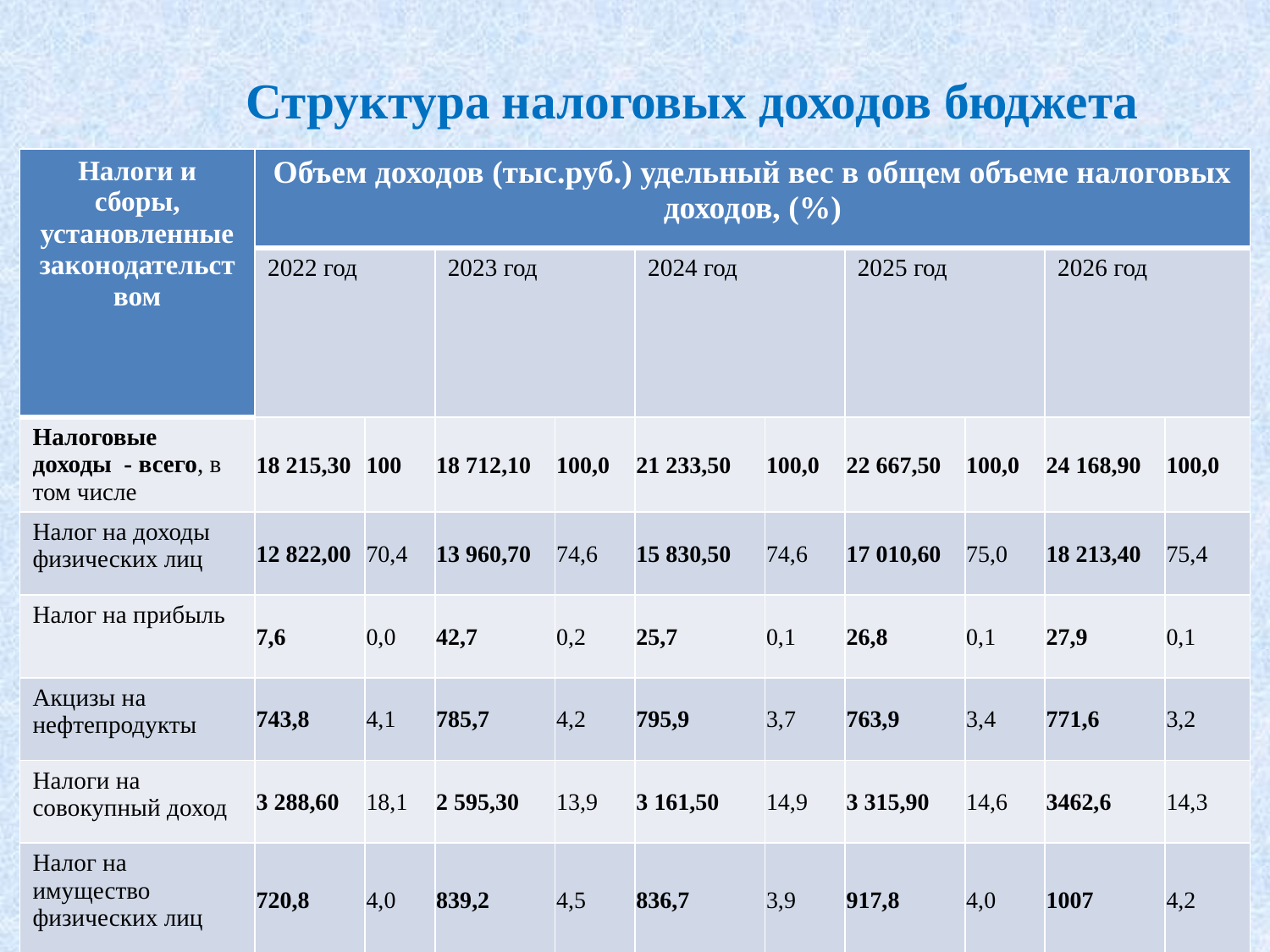

# Структура налоговых доходов бюджета
| Налоги и сборы, установленные законодательством | Объем доходов (тыс.руб.) удельный вес в общем объеме налоговых доходов, (%) |  |  |  |  |  |  |  |  |  |
| --- | --- | --- | --- | --- | --- | --- | --- | --- | --- | --- |
|  | 2022 год |  | 2023 год |  | 2024 год |  | 2025 год |  | 2026 год |  |
| Налоговые доходы - всего, в том числе | 18 215,30 | 100 | 18 712,10 | 100,0 | 21 233,50 | 100,0 | 22 667,50 | 100,0 | 24 168,90 | 100,0 |
| Налог на доходы физических лиц | 12 822,00 | 70,4 | 13 960,70 | 74,6 | 15 830,50 | 74,6 | 17 010,60 | 75,0 | 18 213,40 | 75,4 |
| Налог на прибыль | 7,6 | 0,0 | 42,7 | 0,2 | 25,7 | 0,1 | 26,8 | 0,1 | 27,9 | 0,1 |
| Акцизы на нефтепродукты | 743,8 | 4,1 | 785,7 | 4,2 | 795,9 | 3,7 | 763,9 | 3,4 | 771,6 | 3,2 |
| Налоги на совокупный доход | 3 288,60 | 18,1 | 2 595,30 | 13,9 | 3 161,50 | 14,9 | 3 315,90 | 14,6 | 3462,6 | 14,3 |
| Налог на имущество физических лиц | 720,8 | 4,0 | 839,2 | 4,5 | 836,7 | 3,9 | 917,8 | 4,0 | 1007 | 4,2 |
| Земельный налог | 628,4 | 3,4 | 461,3 | 2,5 | 583,2 | 2,7 | 632,5 | 2,8 | 686,4 | 2,8 |